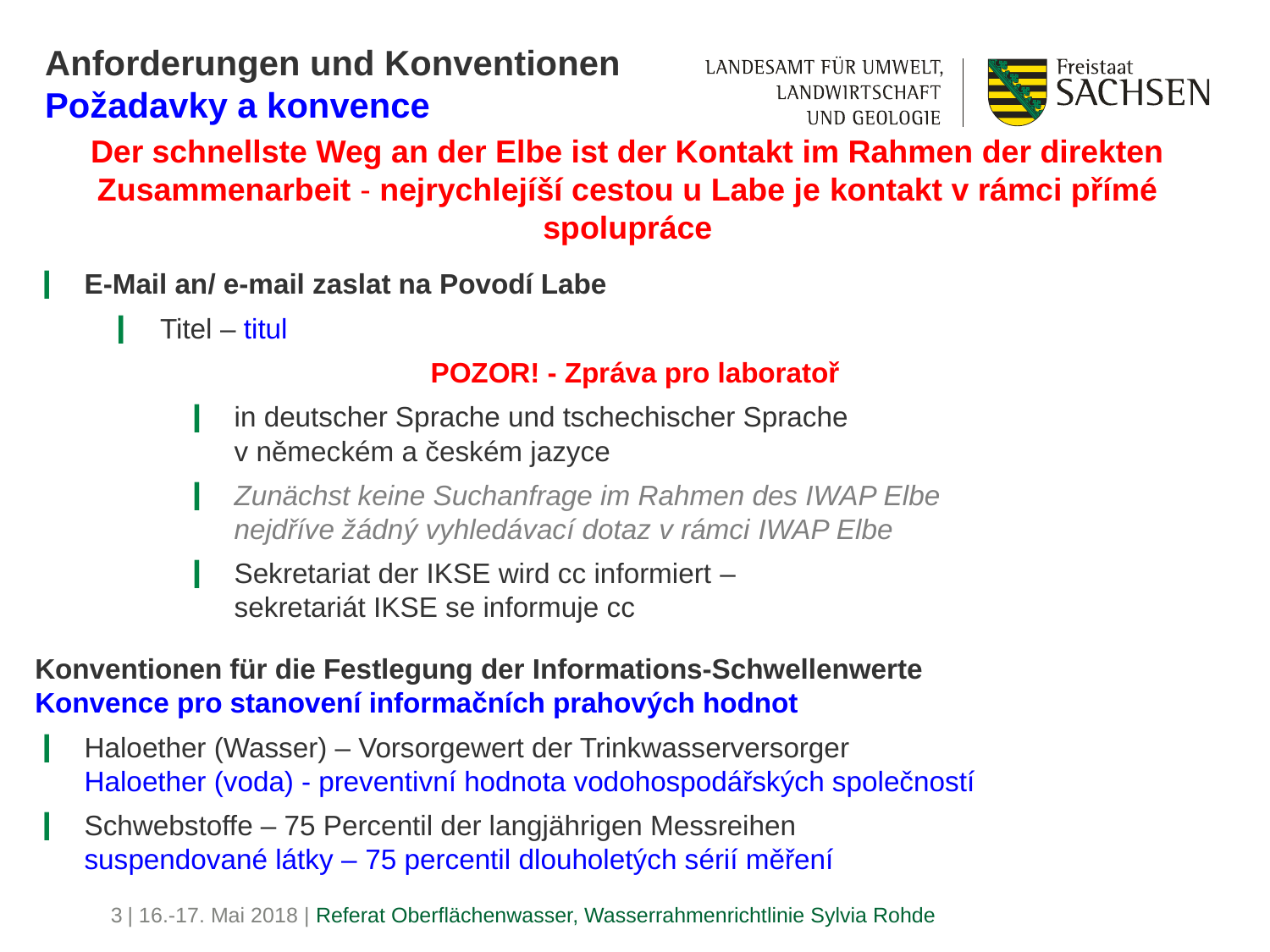

# Anforderungen und Konventionen Požadavky a konvence
Der schnellste Weg an der Elbe ist der Kontakt im Rahmen der direkten Zusammenarbeit - nejrychlejíší cestou u Labe je kontakt v rámci přímé spolupráce

E-Mail an/ e-mail zaslat na Povodí Labe
Titel – titul
POZOR! - Zpráva pro laboratoř
in deutscher Sprache und tschechischer Sprache
v německém a českém jazyce
Zunächst keine Suchanfrage im Rahmen des IWAP Elbe
nejdříve žádný vyhledávací dotaz v rámci IWAP Elbe
Sekretariat der IKSE wird cc informiert –
sekretariát IKSE se informuje cc
Konventionen für die Festlegung der Informations-Schwellenwerte
Konvence pro stanovení informačních prahových hodnot
Haloether (Wasser) – Vorsorgewert der Trinkwasserversorger
Haloether (voda) - preventivní hodnota vodohospodářských společností
Schwebstoffe – 75 Percentil der langjährigen Messreihen
suspendované látky – 75 percentil dlouholetých sérií měření